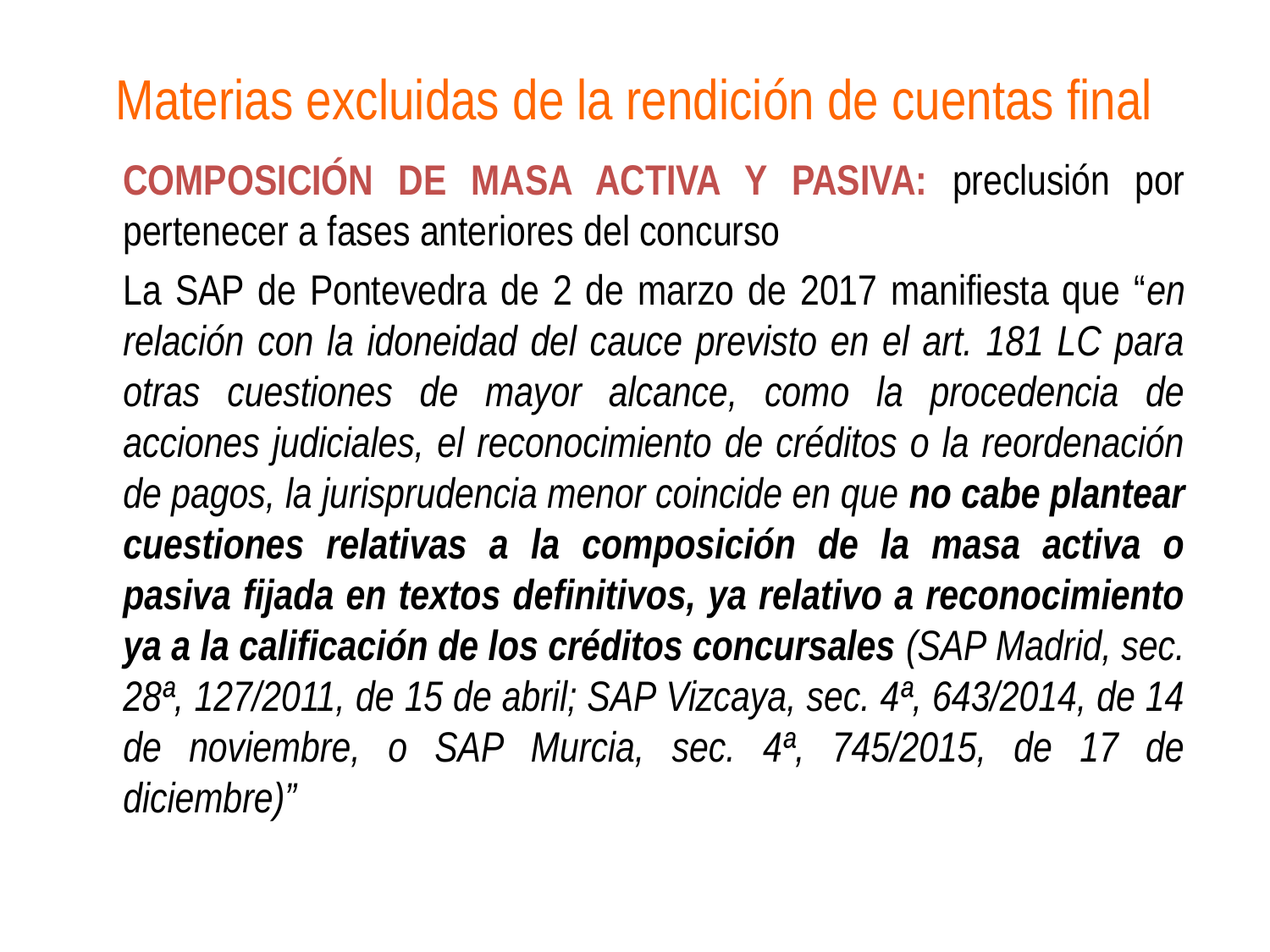

# Materias excluidas de la rendición de cuentas final
COMPOSICIÓN DE MASA ACTIVA Y PASIVA: preclusión por pertenecer a fases anteriores del concurso
La SAP de Pontevedra de 2 de marzo de 2017 manifiesta que “en relación con la idoneidad del cauce previsto en el art. 181 LC para otras cuestiones de mayor alcance, como la procedencia de acciones judiciales, el reconocimiento de créditos o la reordenación de pagos, la jurisprudencia menor coincide en que no cabe plantear cuestiones relativas a la composición de la masa activa o pasiva fijada en textos definitivos, ya relativo a reconocimiento ya a la calificación de los créditos concursales (SAP Madrid, sec. 28ª, 127/2011, de 15 de abril; SAP Vizcaya, sec. 4ª, 643/2014, de 14 de noviembre, o SAP Murcia, sec. 4ª, 745/2015, de 17 de diciembre)”